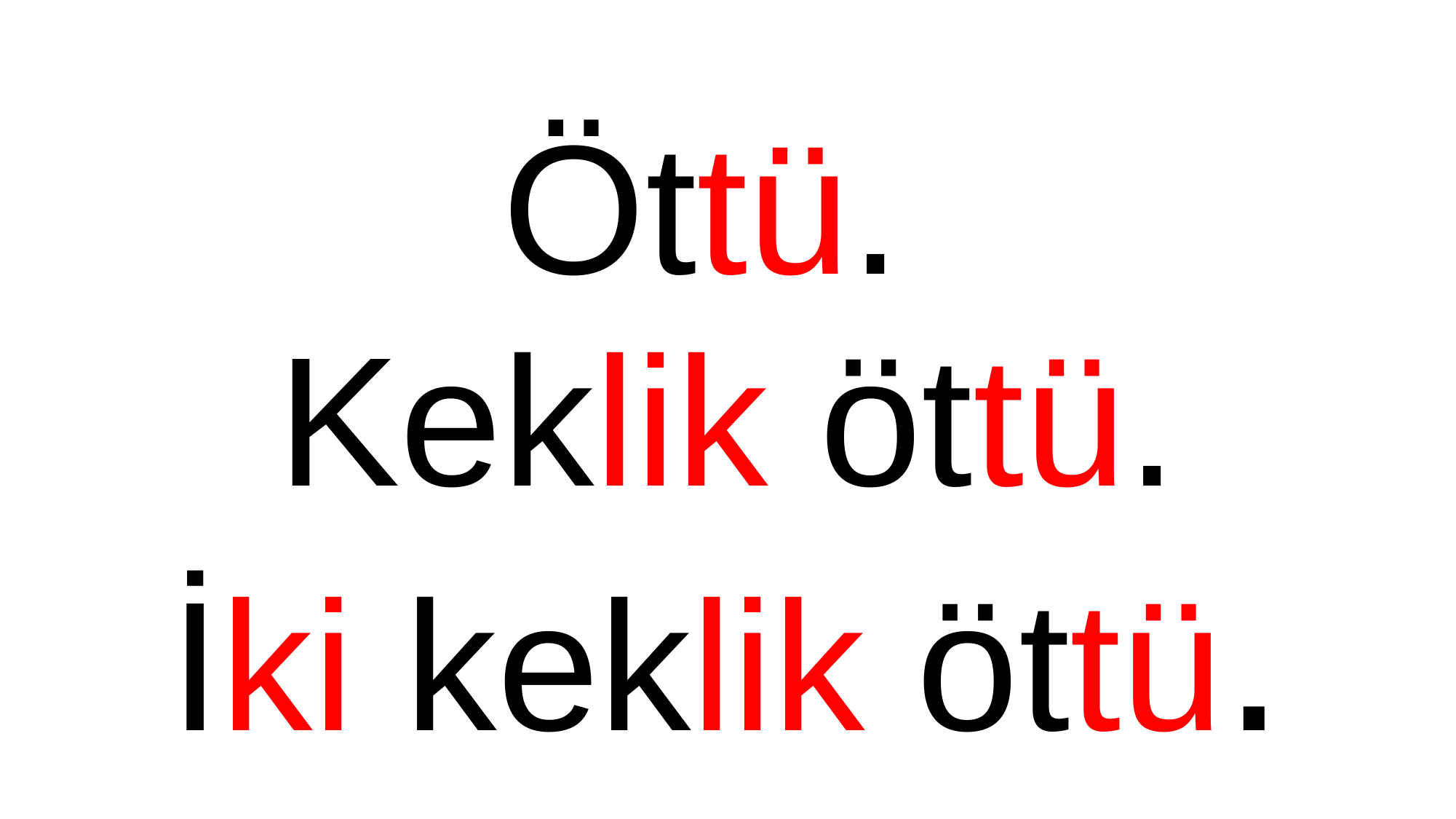

#
Öttü.
Keklik öttü.
İki keklik öttü.